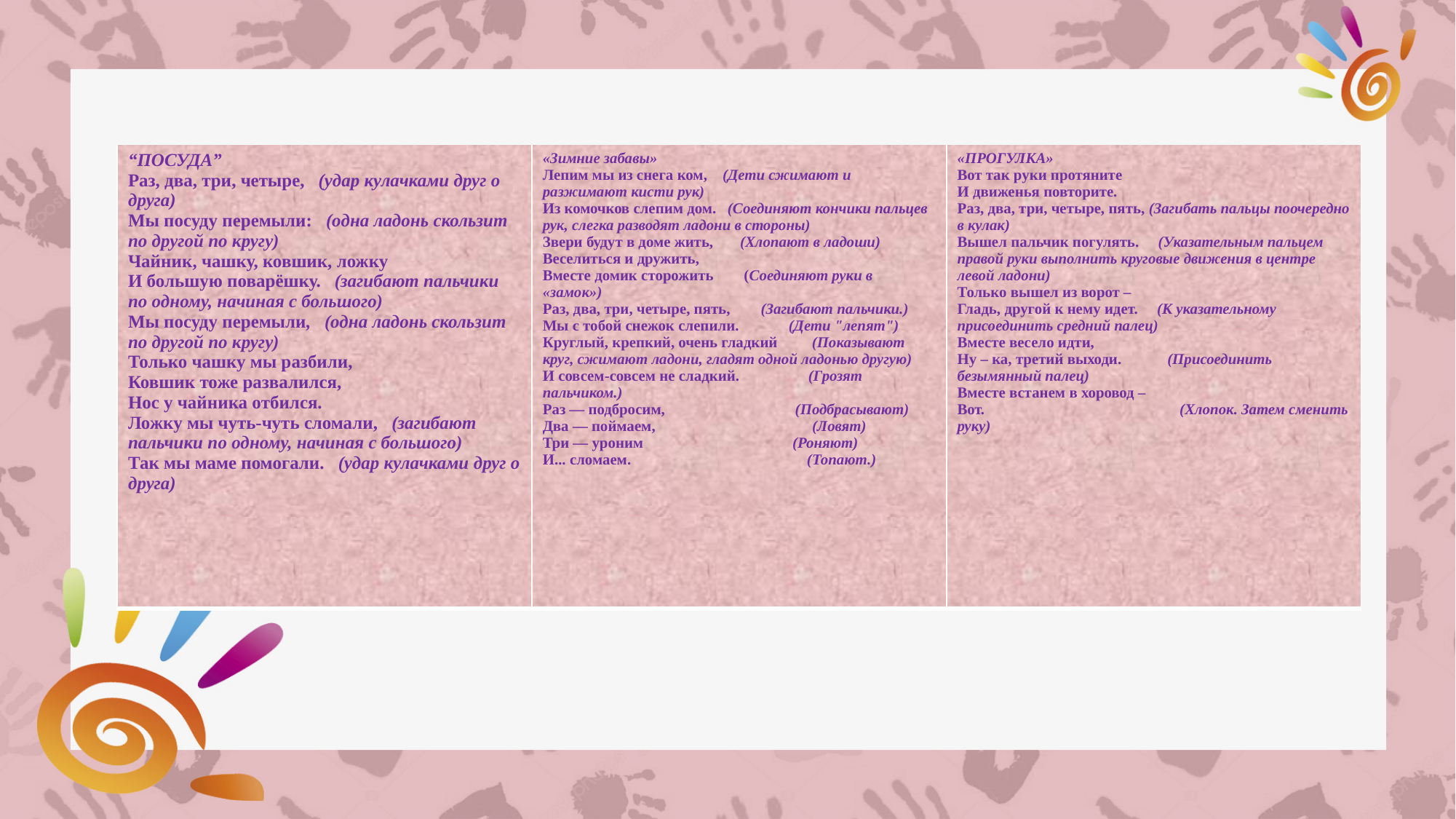

| “ПОСУДА” Раз, два, три, четыре, (удар кулачками друг о друга) Мы посуду перемыли: (одна ладонь скользит по другой по кругу) Чайник, чашку, ковшик, ложку И большую поварёшку. (загибают пальчики по одному, начиная с большого) Мы посуду перемыли, (одна ладонь скользит по другой по кругу) Только чашку мы разбили, Ковшик тоже развалился, Нос у чайника отбился. Ложку мы чуть-чуть сломали, (загибают пальчики по одному, начиная с большого) Так мы маме помогали. (удар кулачками друг о друга) | «Зимние забавы» Лепим мы из снега ком,  (Дети сжимают и разжимают кисти рук)  Из комочков слепим дом.  (Соединяют кончики пальцев рук, слегка разводят ладони в стороны)  Звери будут в доме жить,  (Хлопают в ладоши)  Веселиться и дружить,  Вместе домик сторожить (Соединяют руки в «замок»)  Раз, два, три, четыре, пять, (Загибают пальчики.)  Мы с тобой снежок слепили. (Дети "лепят") Круглый, крепкий, очень гладкий (Показывают круг, сжимают ладони, гладят одной ладонью другую) И совсем-совсем не сладкий. (Грозят пальчиком.)  Раз — подбросим, (Подбрасывают) Два — поймаем, (Ловят) Три — уроним (Роняют) И... сломаем. (Топают.) | «ПРОГУЛКА» Вот так руки протяните И движенья повторите. Раз, два, три, четыре, пять, (Загибать пальцы поочередно в кулак) Вышел пальчик погулять. (Указательным пальцем правой руки выполнить круговые движения в центре левой ладони) Только вышел из ворот – Гладь, другой к нему идет. (К указательному присоединить средний палец) Вместе весело идти, Ну – ка, третий выходи. (Присоединить безымянный палец) Вместе встанем в хоровод – Вот. (Хлопок. Затем сменить руку) |
| --- | --- | --- |